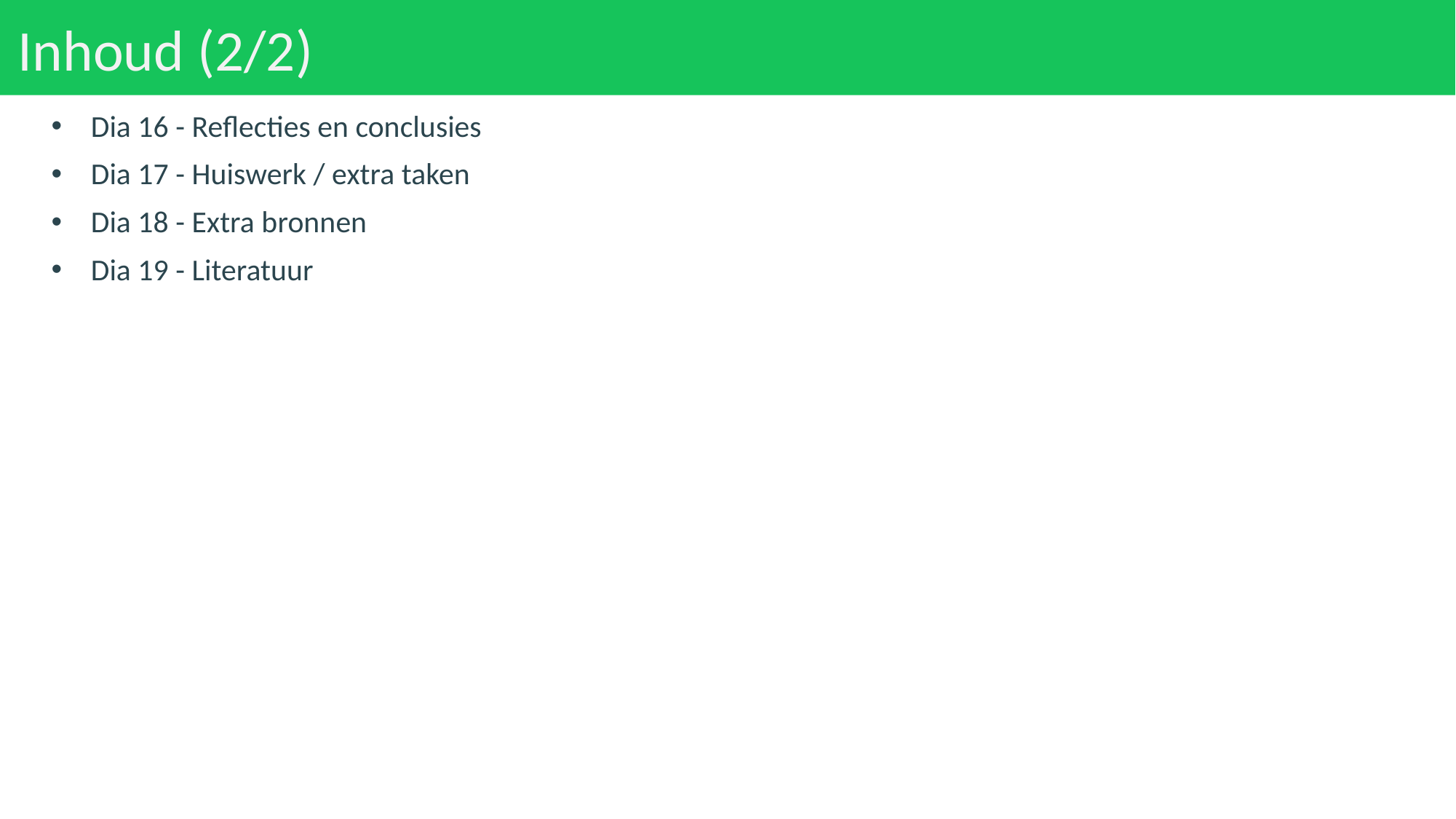

# Inhoud (2/2)
Dia 16 - Reflecties en conclusies
Dia 17 - Huiswerk / extra taken
Dia 18 - Extra bronnen
Dia 19 - Literatuur